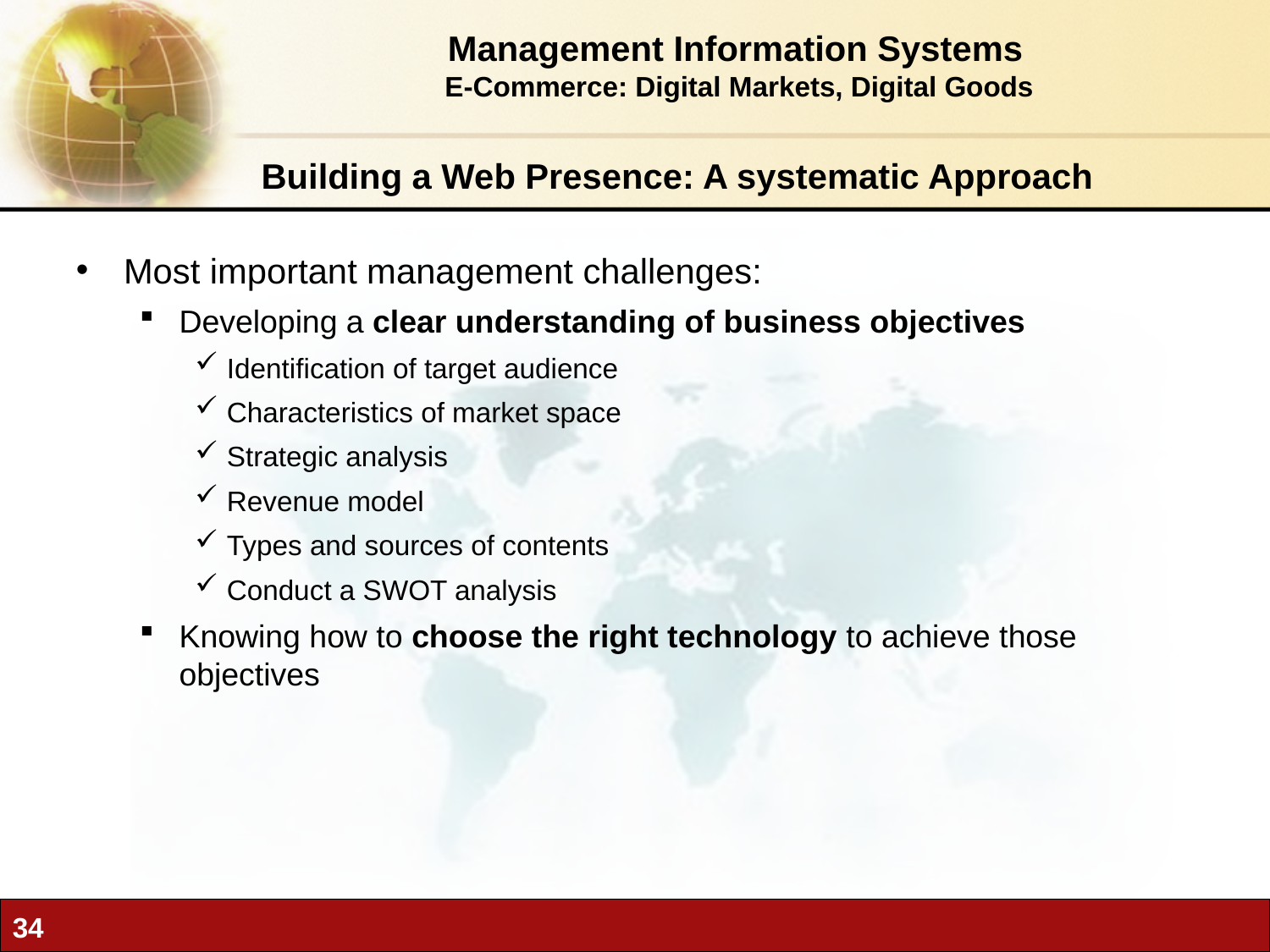

Management Information Systems
 E-Commerce: Digital Markets, Digital Goods
Building a Web Presence: A systematic Approach
Most important management challenges:
Developing a clear understanding of business objectives
Identification of target audience
Characteristics of market space
Strategic analysis
Revenue model
Types and sources of contents
Conduct a SWOT analysis
Knowing how to choose the right technology to achieve those objectives